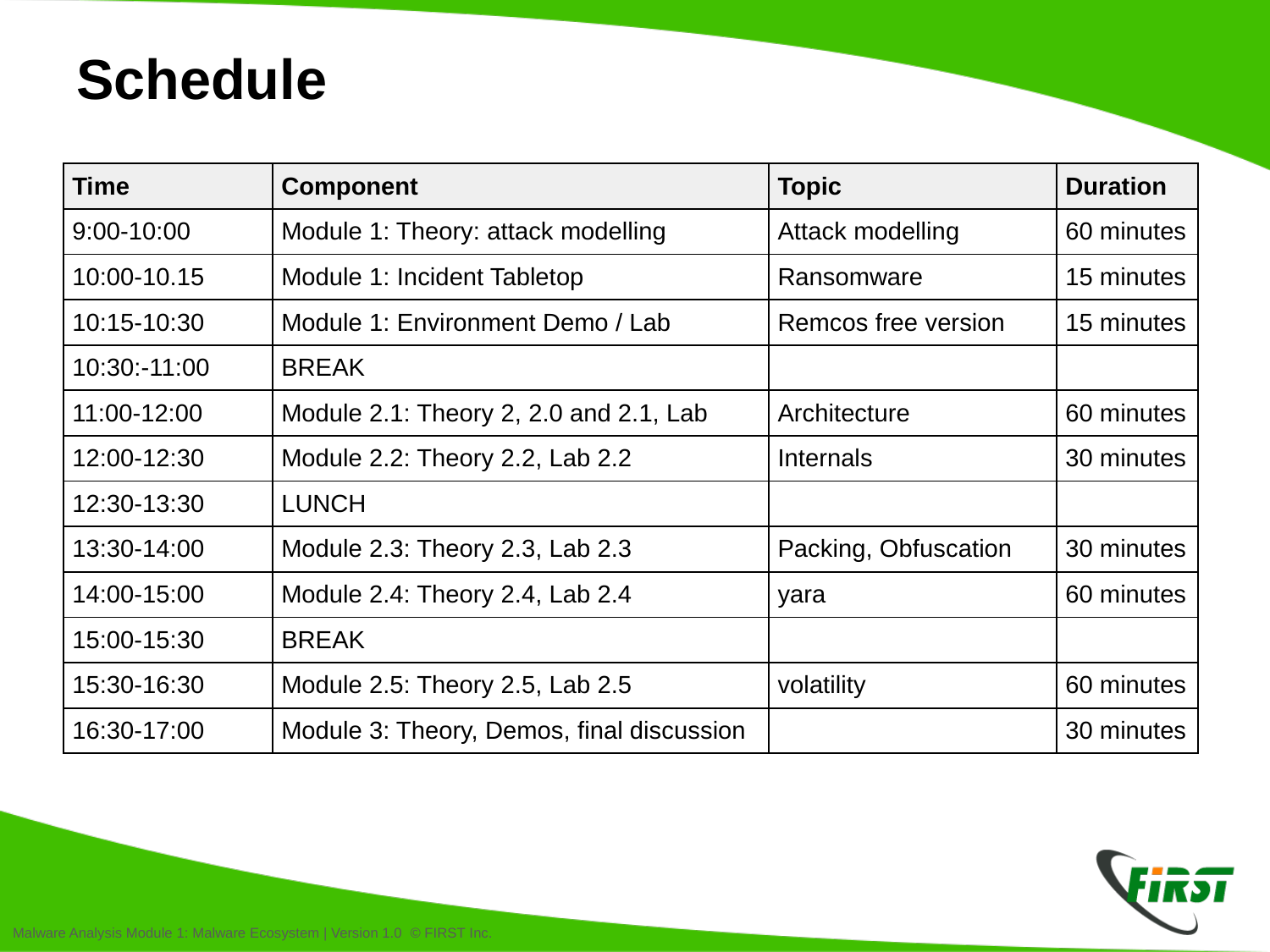

# Schedule
| Time | Component | Topic | Duration |
| --- | --- | --- | --- |
| 9:00-10:00 | Module 1: Theory: attack modelling | Attack modelling | 60 minutes |
| 10:00-10.15 | Module 1: Incident Tabletop | Ransomware | 15 minutes |
| 10:15-10:30 | Module 1: Environment Demo / Lab | Remcos free version | 15 minutes |
| 10:30:-11:00 | BREAK |  |  |
| 11:00-12:00 | Module 2.1: Theory 2, 2.0 and 2.1, Lab | Architecture | 60 minutes |
| 12:00-12:30 | Module 2.2: Theory 2.2, Lab 2.2 | Internals | 30 minutes |
| 12:30-13:30 | LUNCH |  |  |
| 13:30-14:00 | Module 2.3: Theory 2.3, Lab 2.3 | Packing, Obfuscation | 30 minutes |
| 14:00-15:00 | Module 2.4: Theory 2.4, Lab 2.4 | yara | 60 minutes |
| 15:00-15:30 | BREAK |  |  |
| 15:30-16:30 | Module 2.5: Theory 2.5, Lab 2.5 | volatility | 60 minutes |
| 16:30-17:00 | Module 3: Theory, Demos, final discussion |  | 30 minutes |